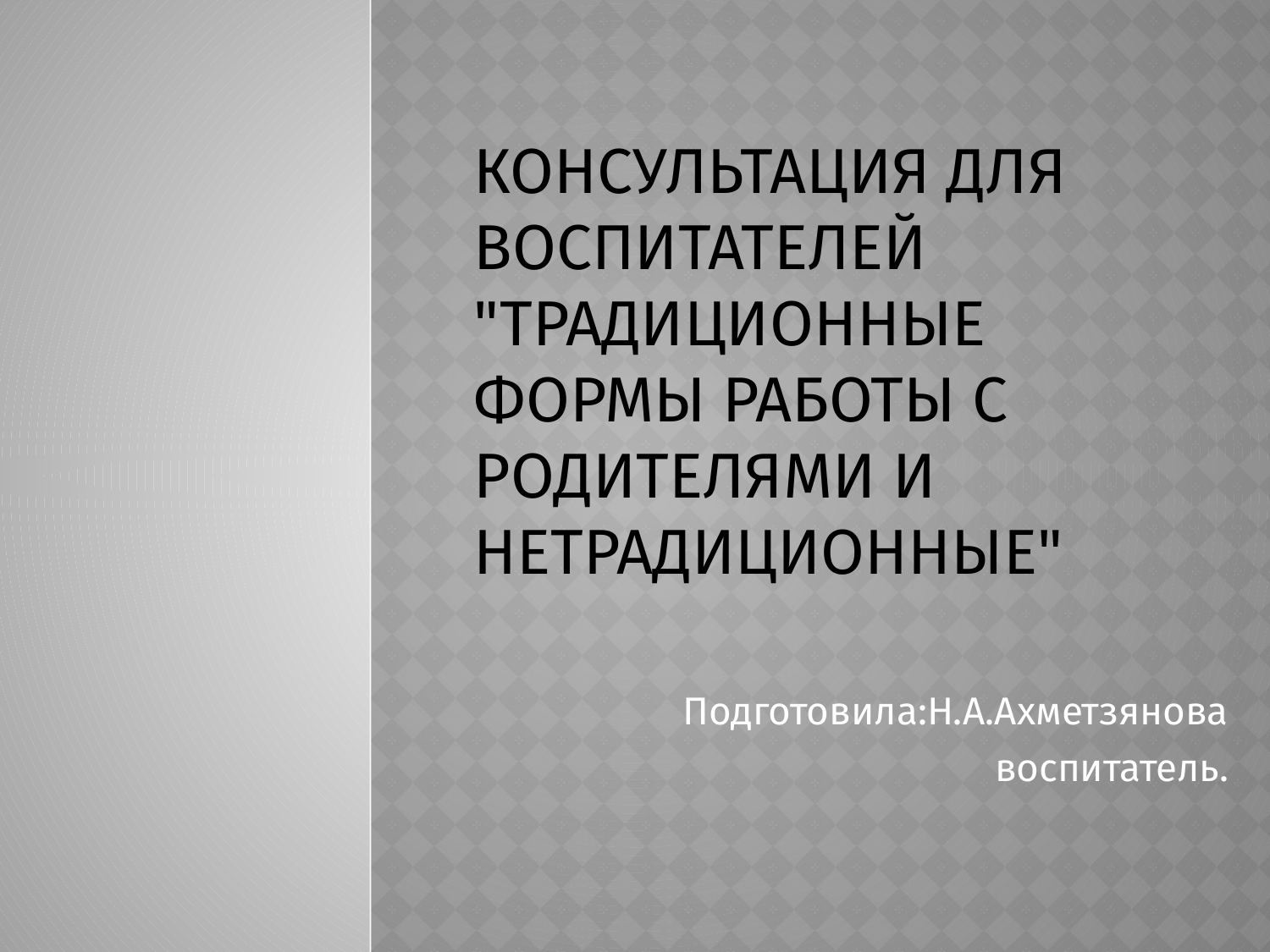

# Консультация для воспитателей "Традиционные формы работы с родителями и нетрадиционные"
Подготовила:Н.А.Ахметзянова
воспитатель.